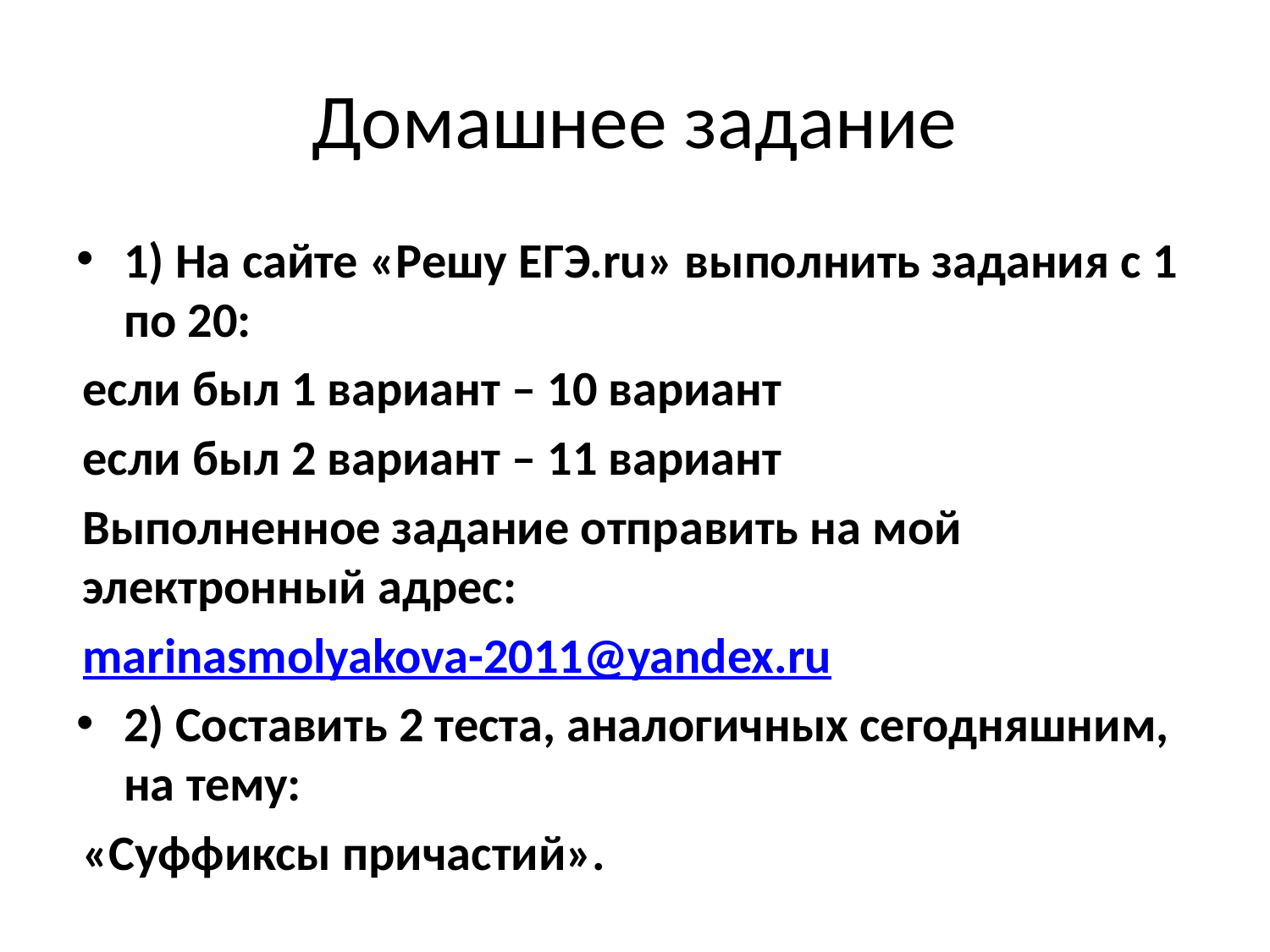

# Домашнее задание
1) На сайте «Решу ЕГЭ.ru» выполнить задания с 1 по 20:
если был 1 вариант – 10 вариант
если был 2 вариант – 11 вариант
Выполненное задание отправить на мой электронный адрес:
marinasmolyakova-2011@yandex.ru
2) Составить 2 теста, аналогичных сегодняшним, на тему:
«Суффиксы причастий».